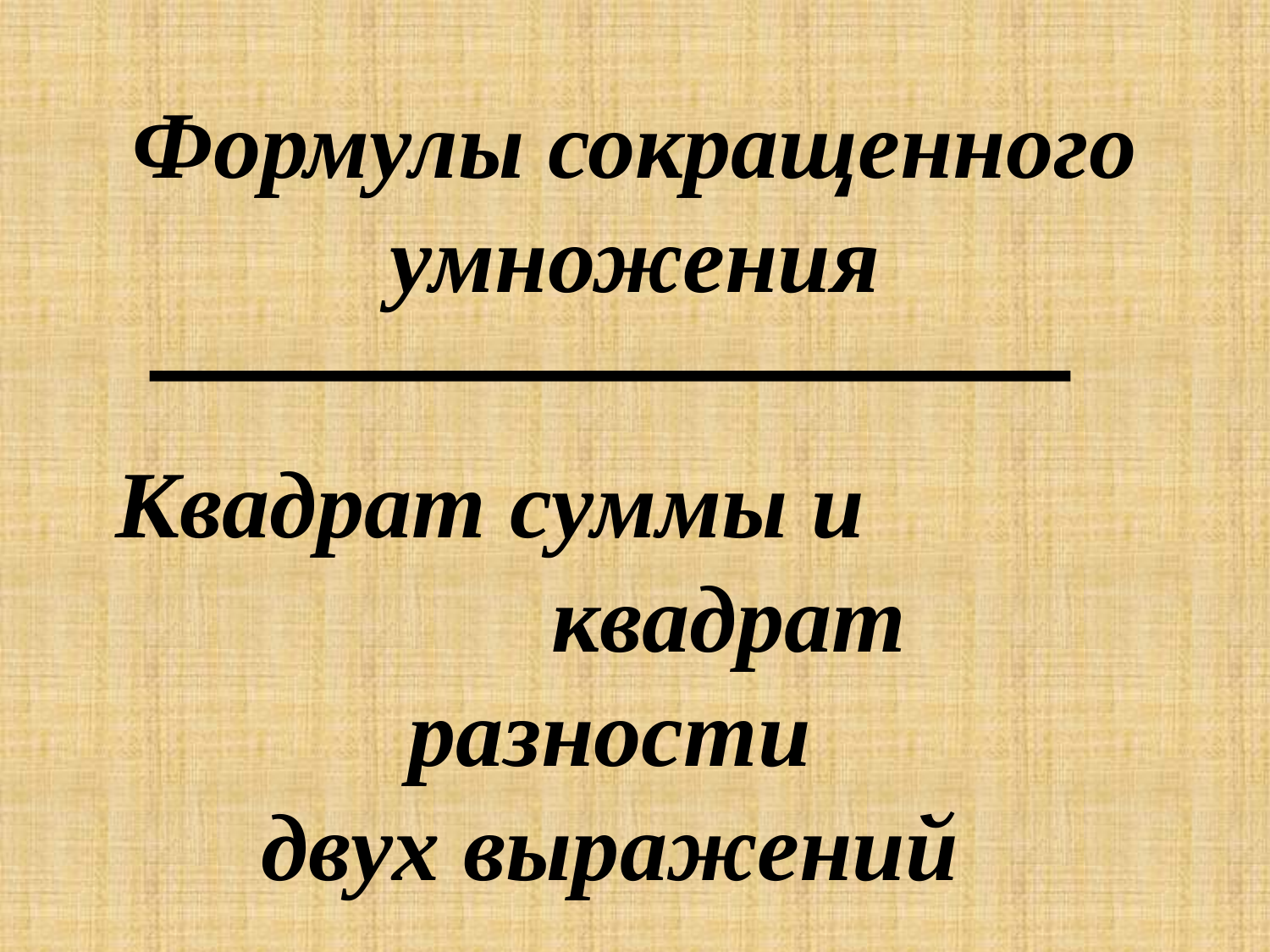

Формулы сокращенного умножения

Квадрат суммы и                     квадрат разности
двух выражений